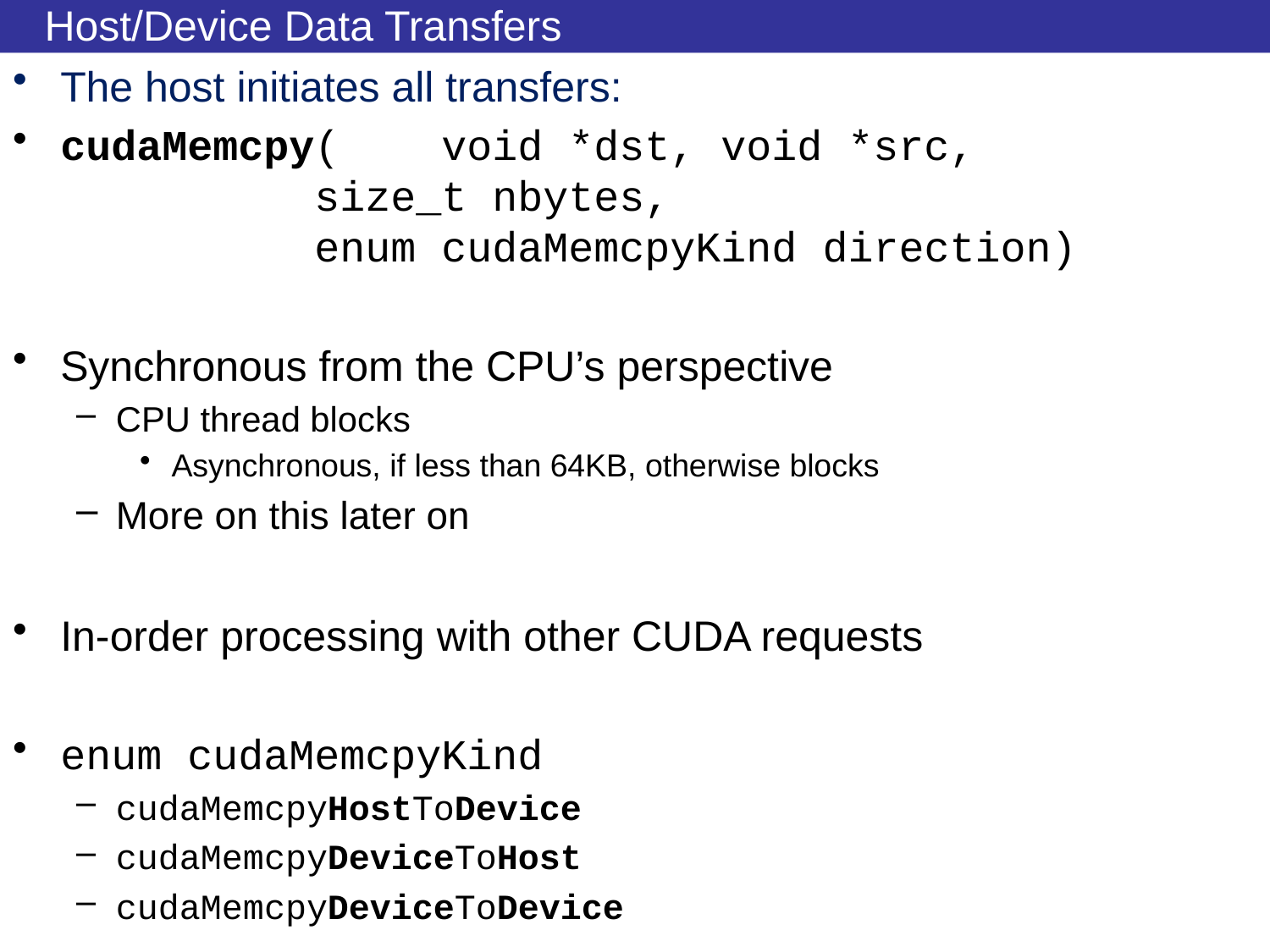

# Host/Device Data Transfers
The host initiates all transfers:
cudaMemcpy(	void *dst, void *src,
		size_t nbytes,
		enum cudaMemcpyKind direction)

Synchronous from the CPU’s perspective
CPU thread blocks
Asynchronous, if less than 64KB, otherwise blocks
More on this later on

In-order processing with other CUDA requests

enum cudaMemcpyKind
cudaMemcpyHostToDevice
cudaMemcpyDeviceToHost
cudaMemcpyDeviceToDevice